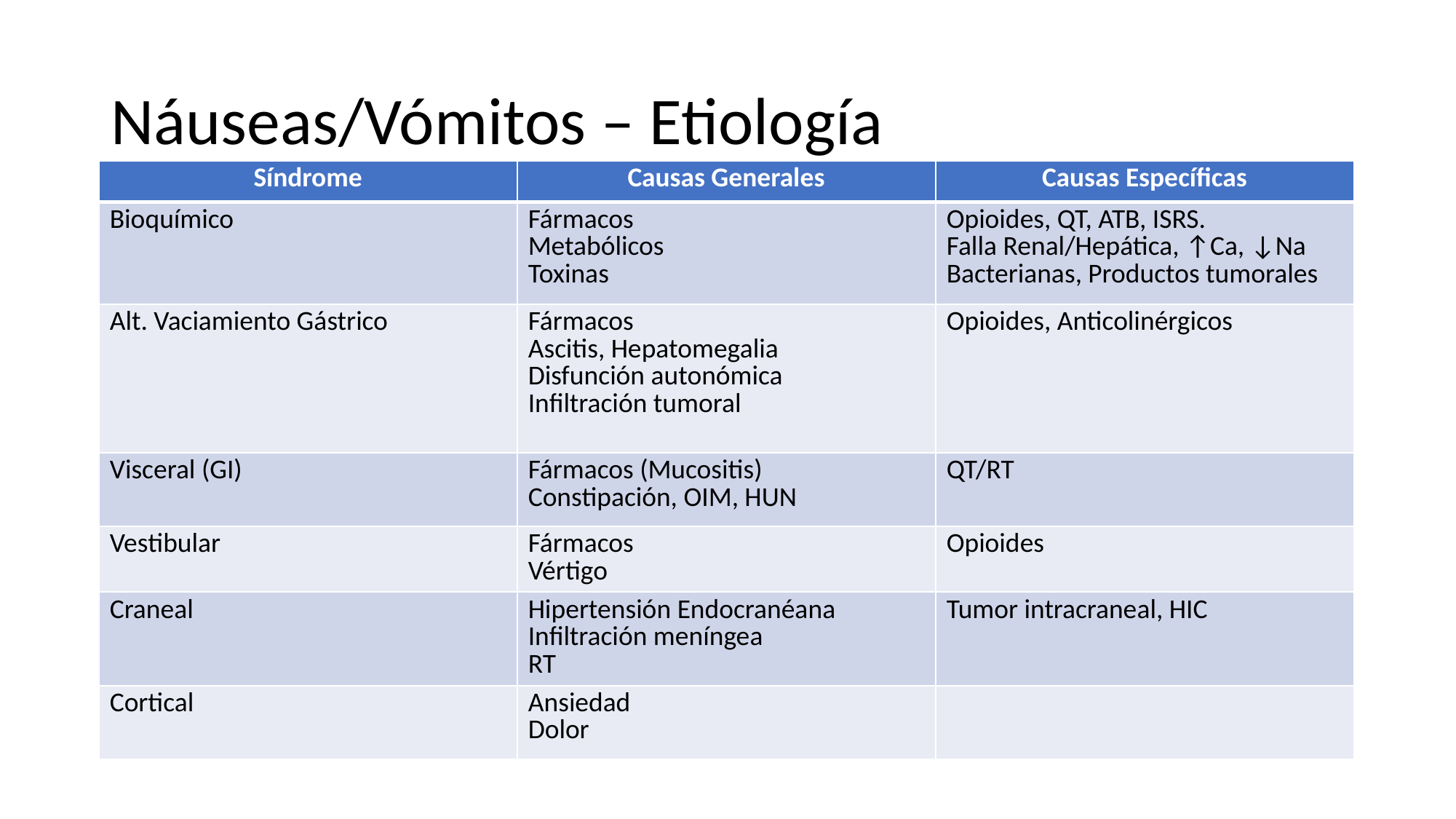

# Náuseas/Vómitos – Etiología
| Síndrome | Causas Generales | Causas Específicas |
| --- | --- | --- |
| Bioquímico | Fármacos Metabólicos Toxinas | Opioides, QT, ATB, ISRS. Falla Renal/Hepática, ↑Ca, ↓Na Bacterianas, Productos tumorales |
| Alt. Vaciamiento Gástrico | Fármacos Ascitis, Hepatomegalia Disfunción autonómica Infiltración tumoral | Opioides, Anticolinérgicos |
| Visceral (GI) | Fármacos (Mucositis) Constipación, OIM, HUN | QT/RT |
| Vestibular | Fármacos Vértigo | Opioides |
| Craneal | Hipertensión Endocranéana Infiltración meníngea RT | Tumor intracraneal, HIC |
| Cortical | Ansiedad Dolor |  |